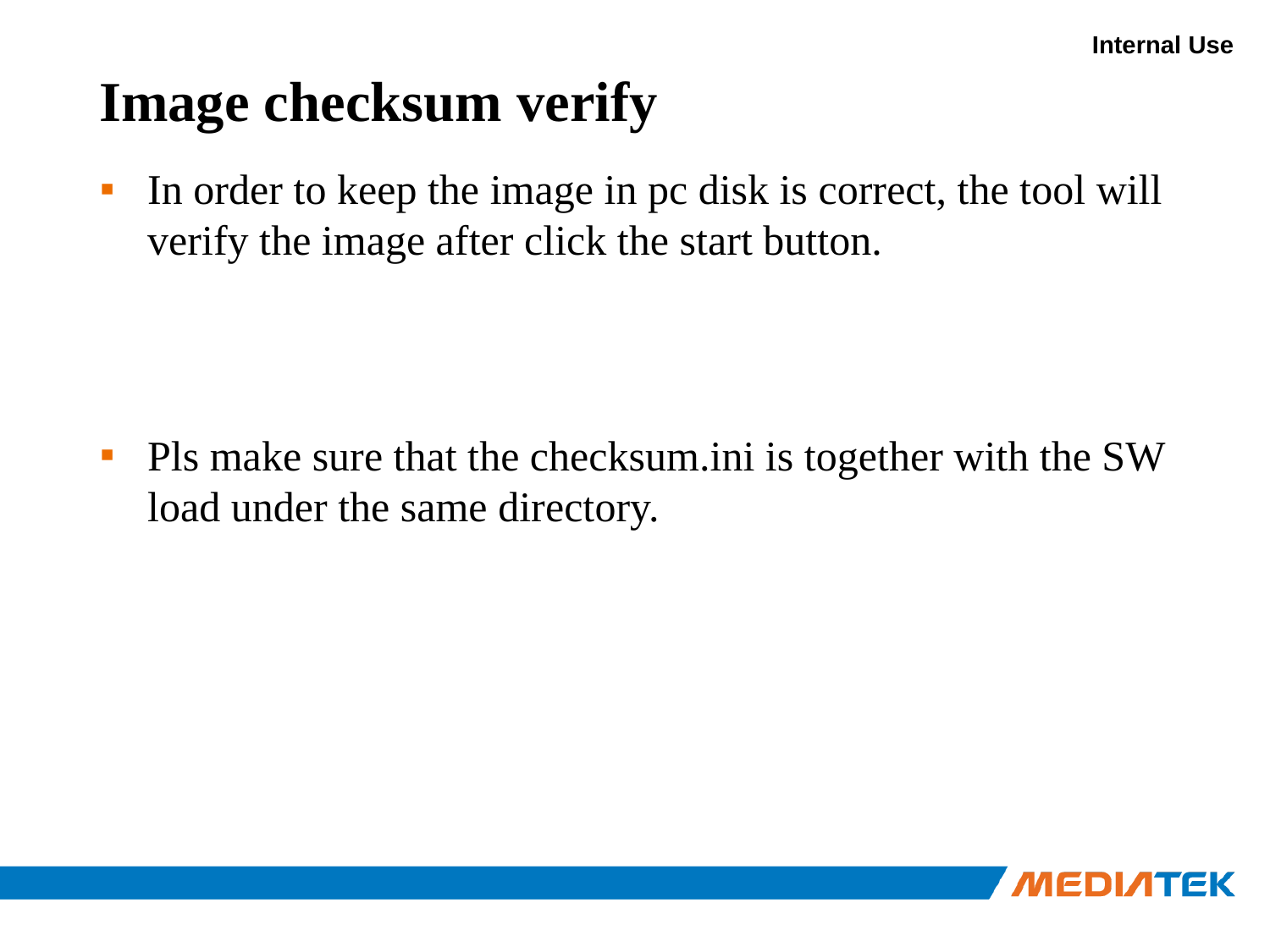

# Image checksum verify
In order to keep the image in pc disk is correct, the tool will verify the image after click the start button.

Pls make sure that the checksum.ini is together with the SW load under the same directory.